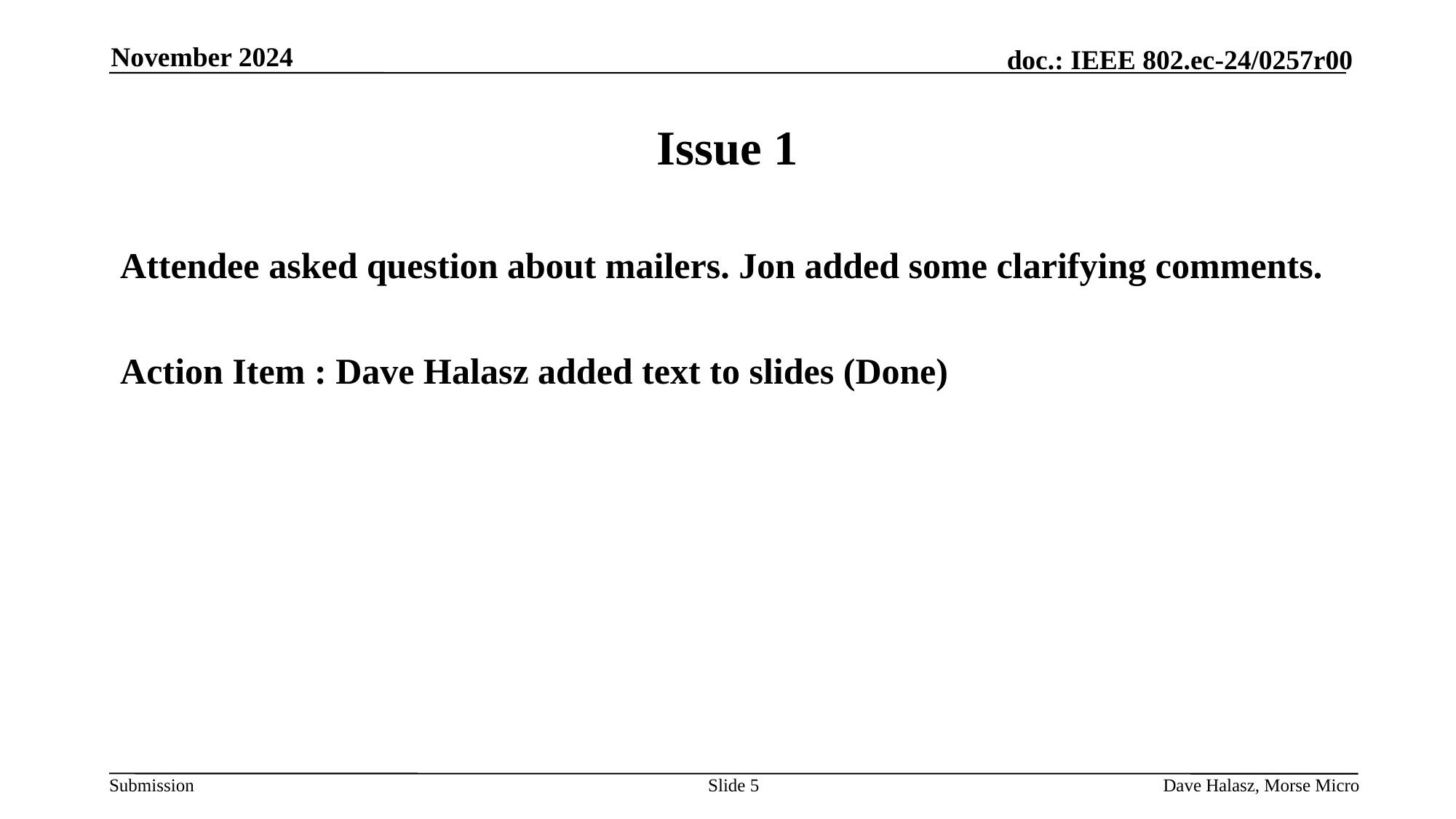

November 2024
# Issue 1
Attendee asked question about mailers. Jon added some clarifying comments.

Action Item : Dave Halasz added text to slides (Done)
Slide 5
Dave Halasz, Morse Micro